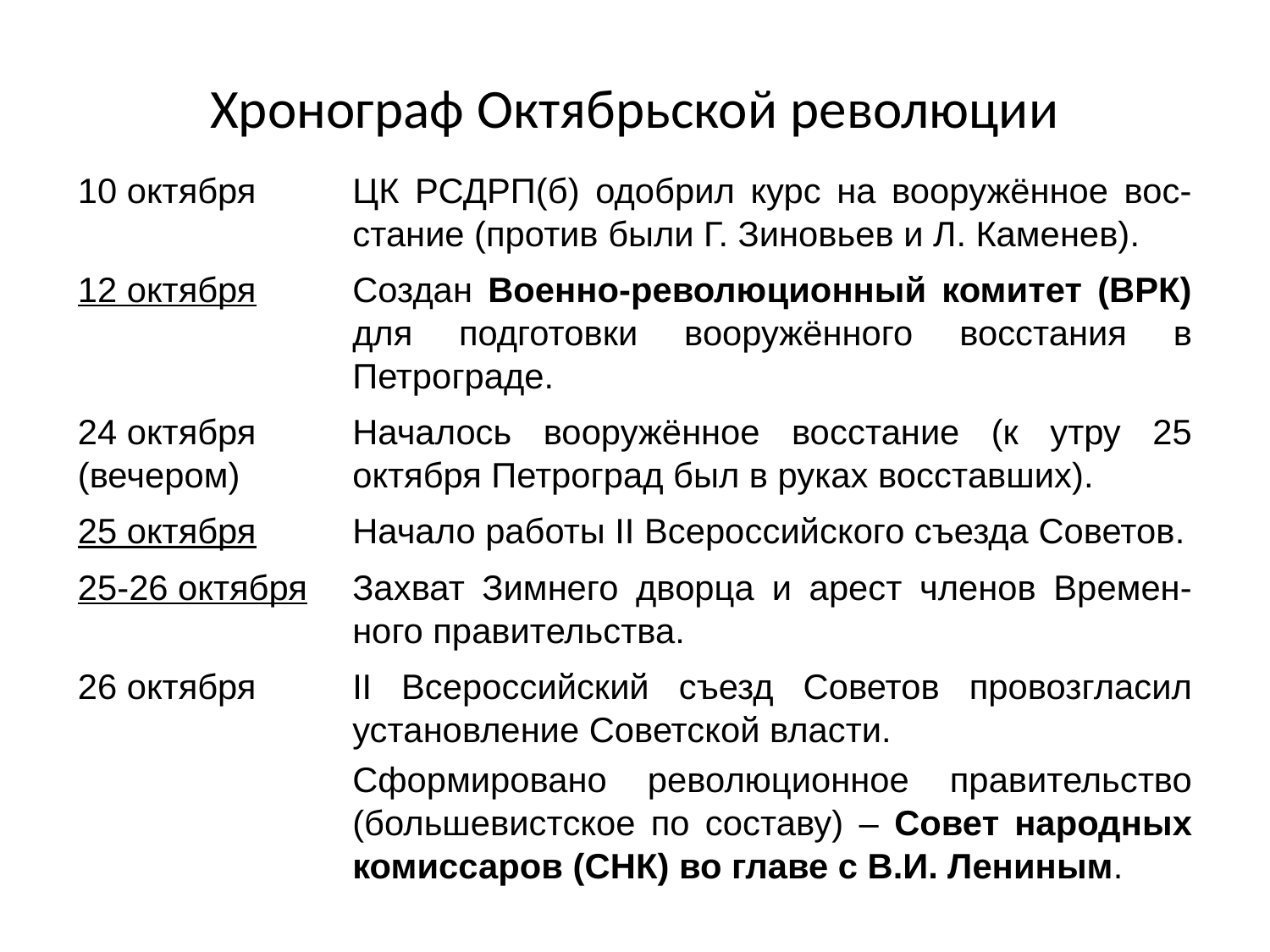

# Хронограф Октябрьской революции
| 10 октября | ЦК РСДРП(б) одобрил курс на вооружённое вос-стание (против были Г. Зиновьев и Л. Каменев). |
| --- | --- |
| 12 октября | Создан Военно-революционный комитет (ВРК) для подготовки вооружённого восстания в Петрограде. |
| 24 октября (вечером) | Началось вооружённое восстание (к утру 25 октября Петроград был в руках восставших). |
| 25 октября | Начало работы II Всероссийского съезда Советов. |
| 25-26 октября | Захват Зимнего дворца и арест членов Времен-ного правительства. |
| 26 октября | II Всероссийский съезд Советов провозгласил установление Советской власти. Сформировано революционное правительство (большевистское по составу) – Совет народных комиссаров (СНК) во главе с В.И. Лениным. |